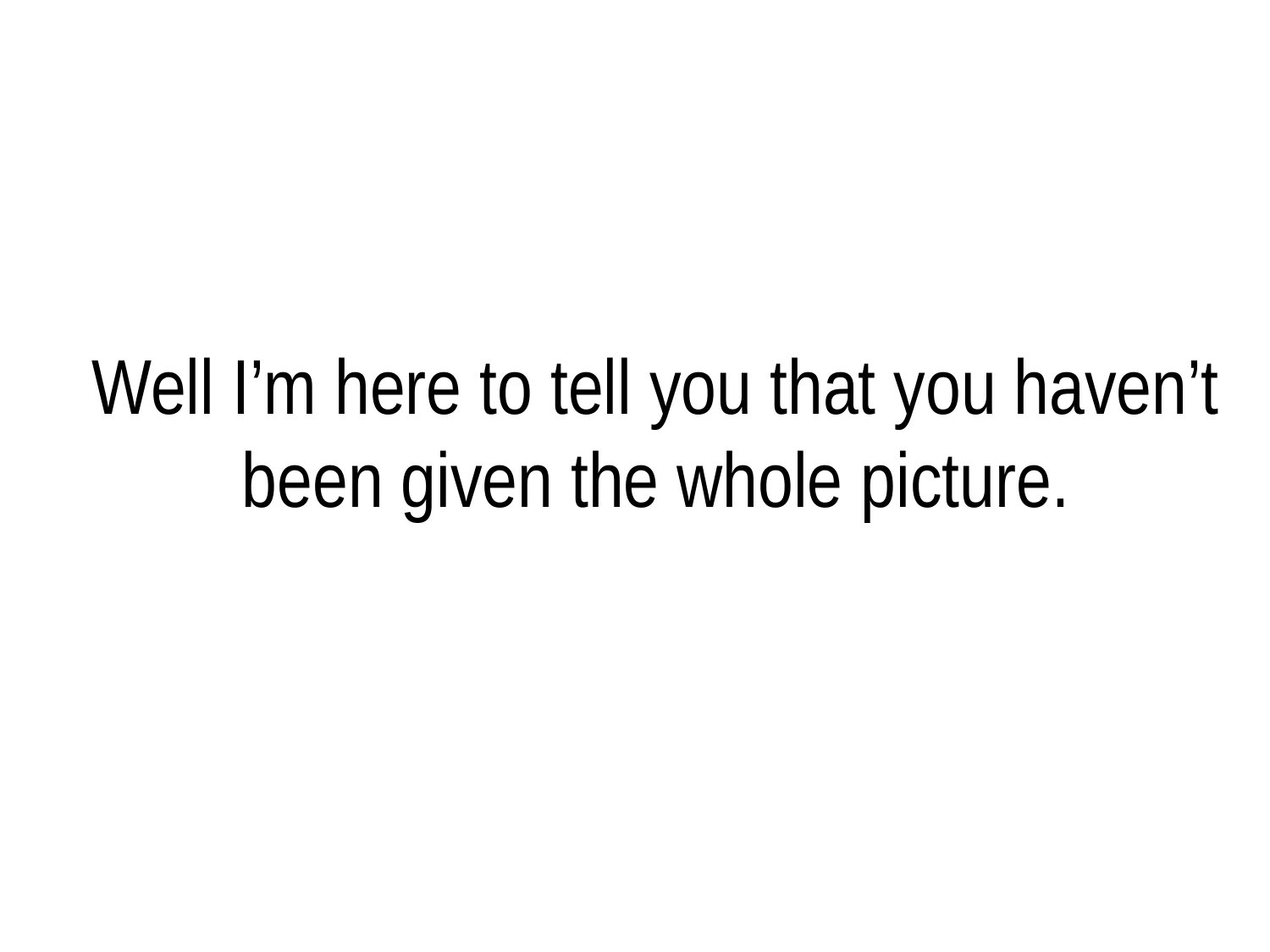

# Well I’m here to tell you that you haven’t been given the whole picture.